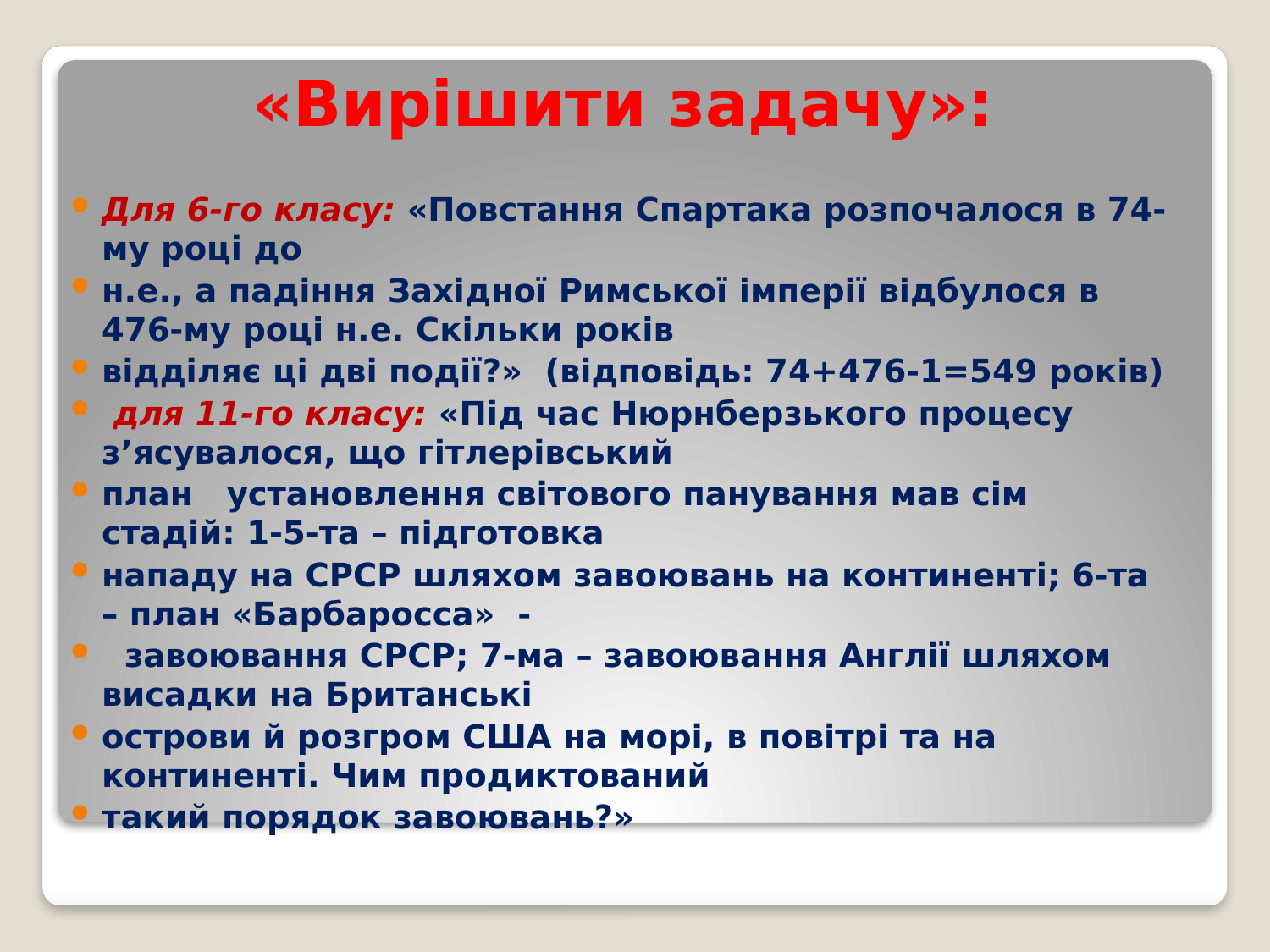

# «Вирішити задачу»:
Для 6-го класу: «Повстання Спартака розпочалося в 74-му році до
н.е., а падіння Західної Римської імперії відбулося в 476-му році н.е. Скільки років
відділяє ці дві події?»  (відповідь: 74+476-1=549 років)
 для 11-го класу: «Під час Нюрнберзького процесу з’ясувалося, що гітлерівський
план   установлення світового панування мав сім стадій: 1-5-та – підготовка
нападу на СРСР шляхом завоювань на континенті; 6-та – план «Барбаросса»  -
  завоювання СРСР; 7-ма – завоювання Англії шляхом висадки на Британські
острови й розгром США на морі, в повітрі та на континенті. Чим продиктований
такий порядок завоювань?»